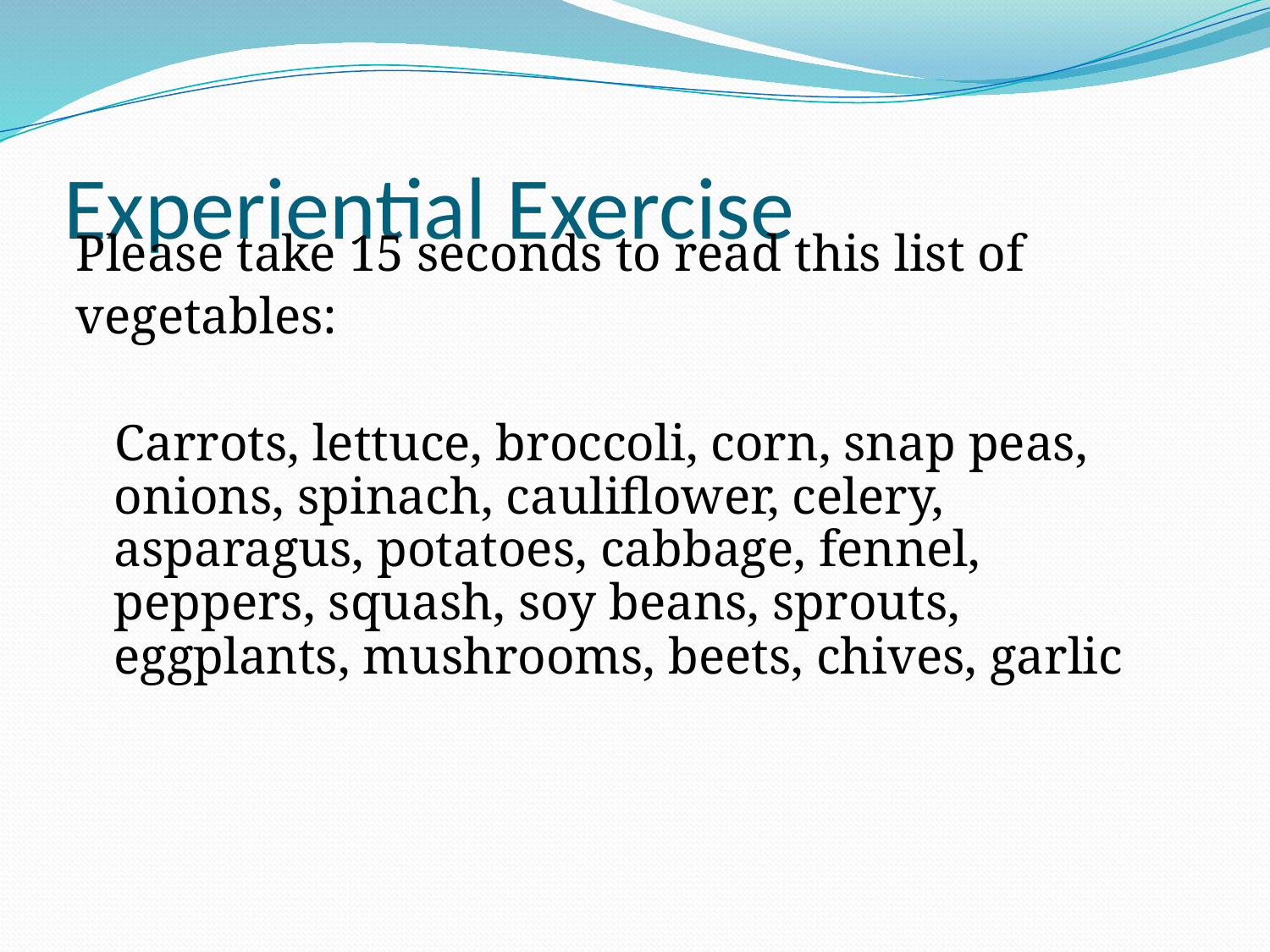

# Experiential Exercise
Please take 15 seconds to read this list of
vegetables:

   Carrots, lettuce, broccoli, corn, snap peas, onions, spinach, cauliflower, celery, asparagus, potatoes, cabbage, fennel, peppers, squash, soy beans, sprouts, eggplants, mushrooms, beets, chives, garlic